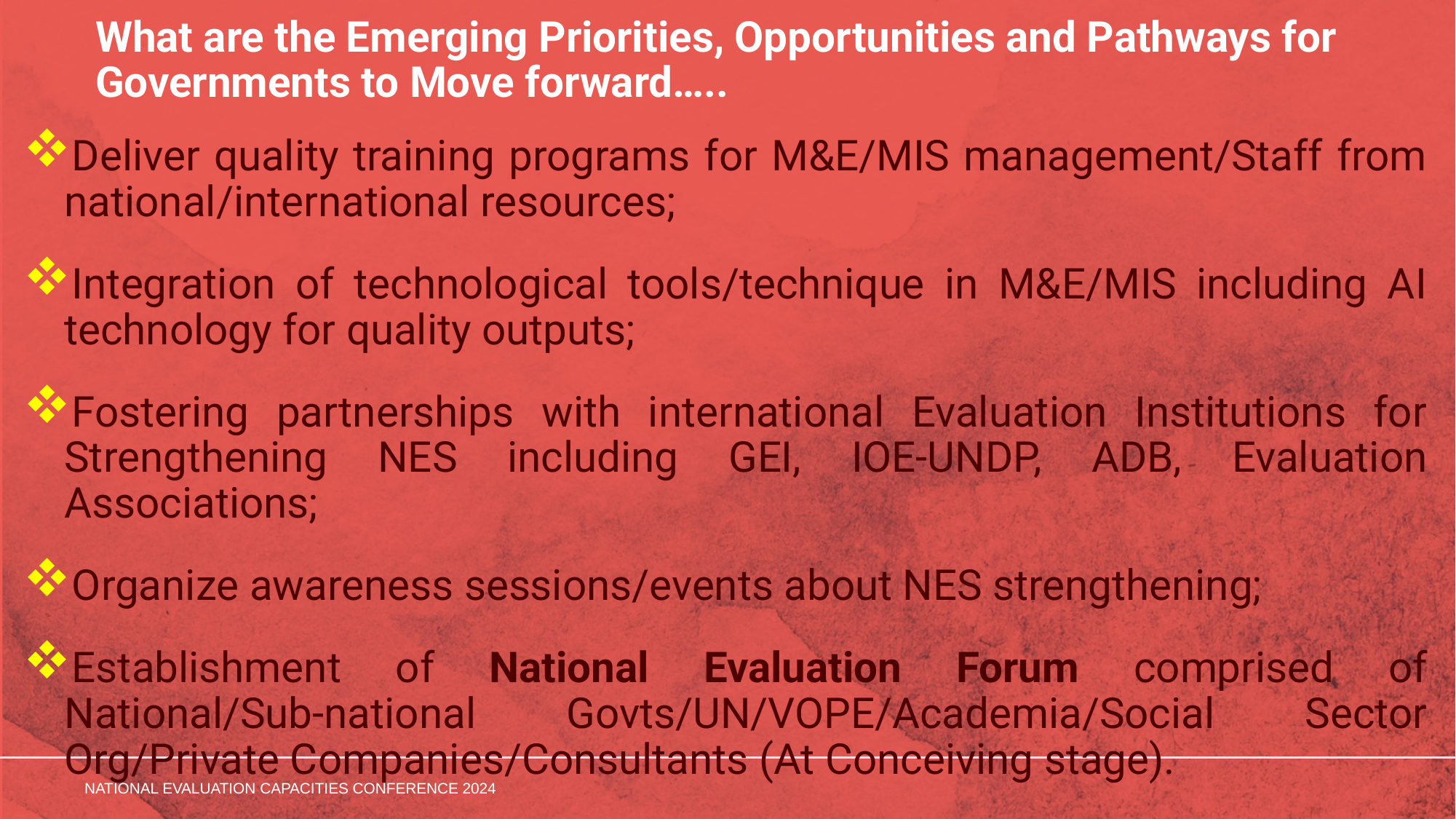

# What are the Emerging Priorities, Opportunities and Pathways for Governments to Move forward…..
Deliver quality training programs for M&E/MIS management/Staff from national/international resources;
Integration of technological tools/technique in M&E/MIS including AI technology for quality outputs;
Fostering partnerships with international Evaluation Institutions for Strengthening NES including GEI, IOE-UNDP, ADB, Evaluation Associations;
Organize awareness sessions/events about NES strengthening;
Establishment of National Evaluation Forum comprised of National/Sub-national Govts/UN/VOPE/Academia/Social Sector Org/Private Companies/Consultants (At Conceiving stage).